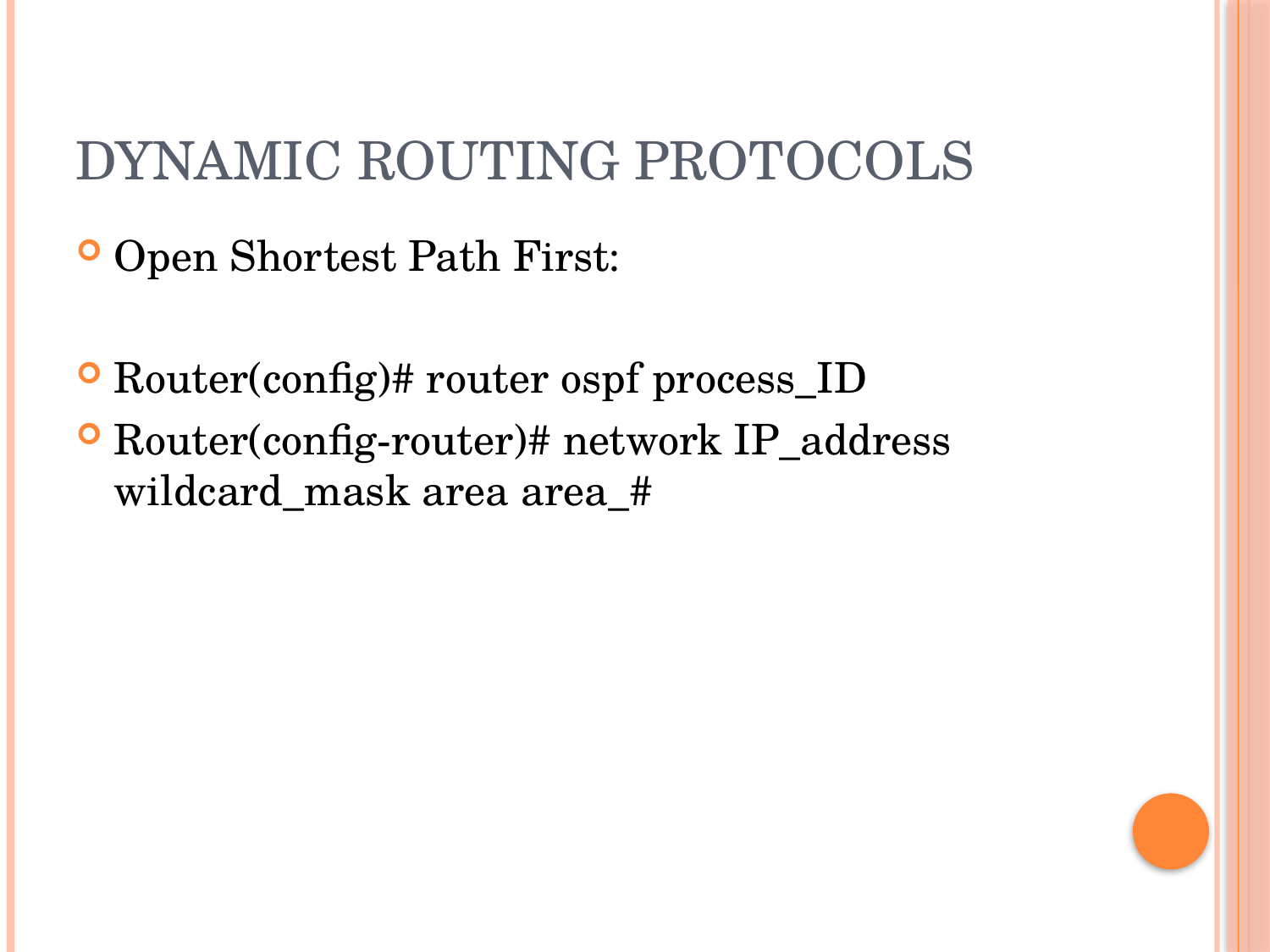

# Dynamic Routing Protocols
Open Shortest Path First:

Router(config)# router ospf process_ID
Router(config-router)# network IP_address wildcard_mask area area_#